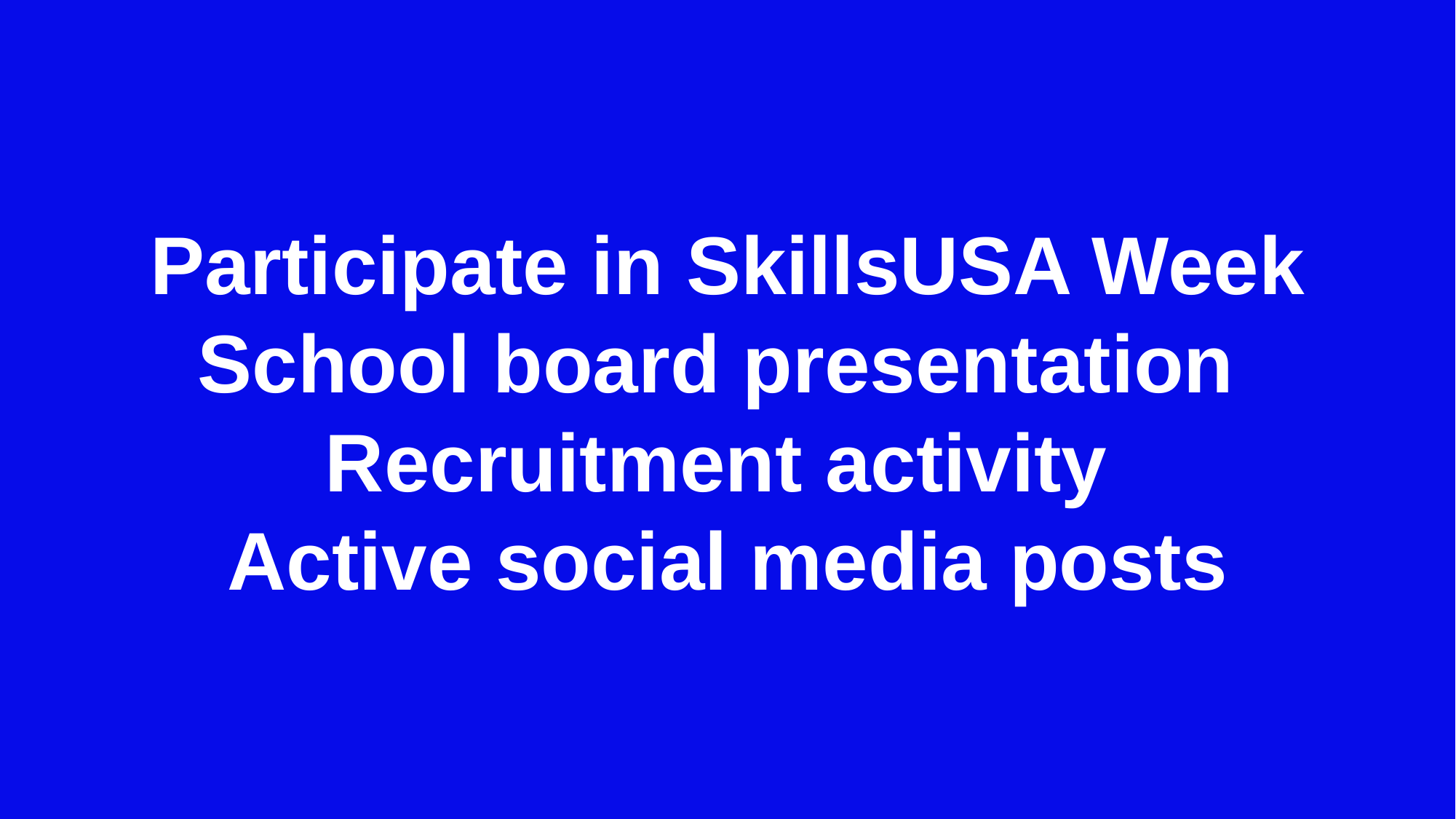

Participate in SkillsUSA Week
School board presentation
Recruitment activity
Active social media posts